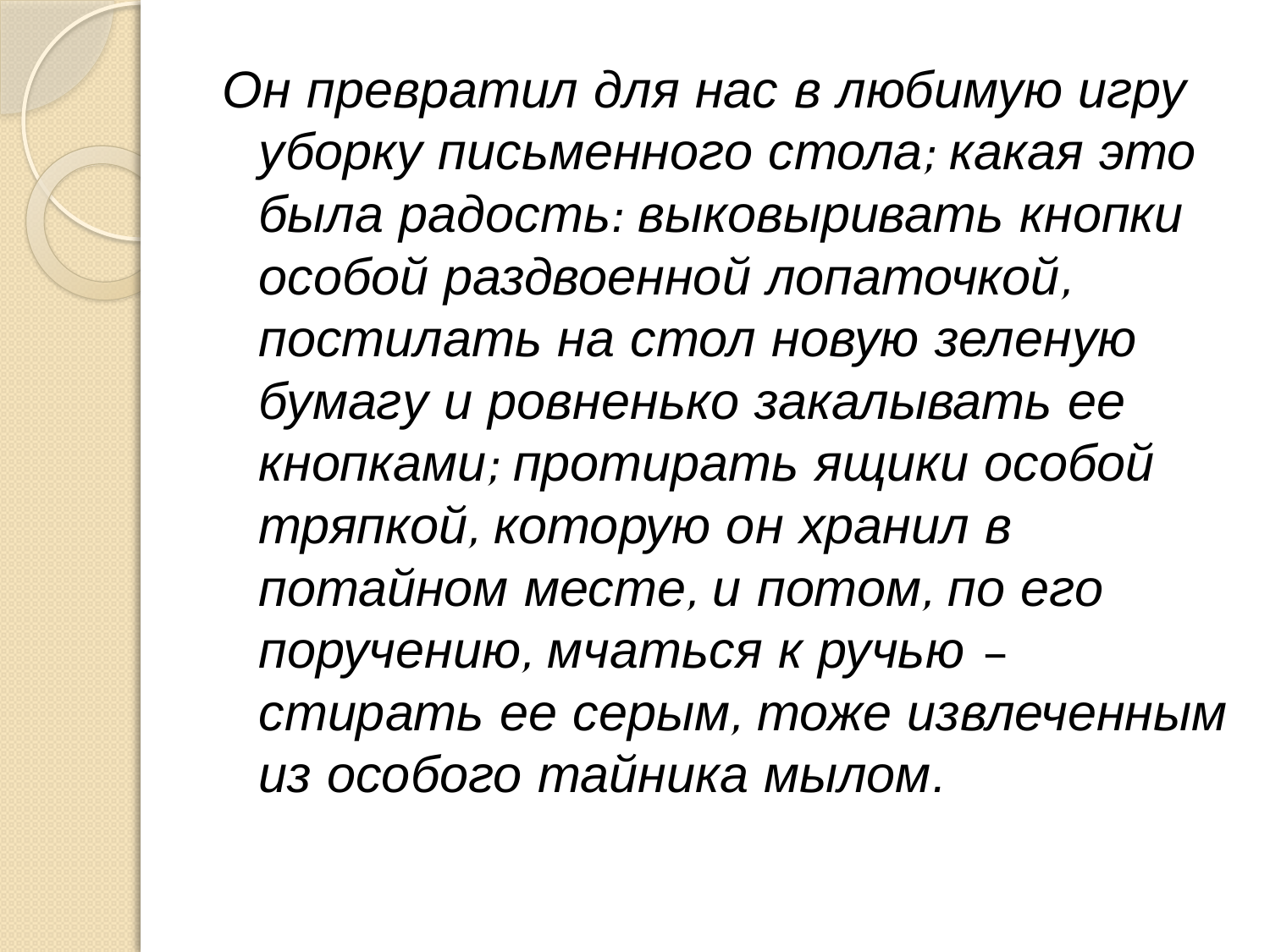

Он превратил для нас в любимую игру уборку письменного стола; какая это была радость: выковыривать кнопки особой раздвоенной лопаточкой, постилать на стол новую зеленую бумагу и ровненько закалывать ее кнопками; протирать ящики особой тряпкой, которую он хранил в потайном месте, и потом, по его поручению, мчаться к ручью – стирать ее серым, тоже извлеченным из особого тайника мылом.